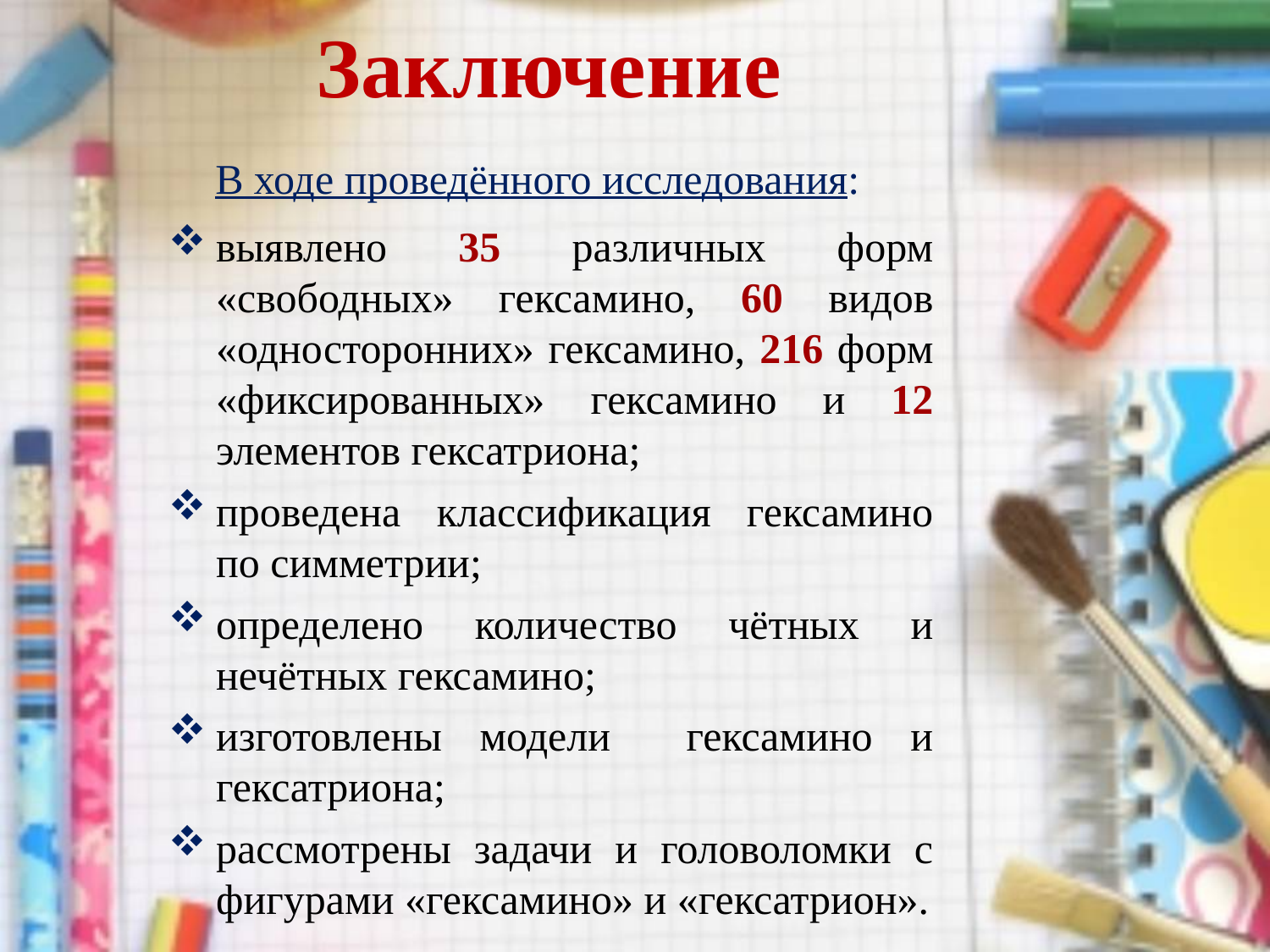

Заключение
В ходе проведённого исследования:
выявлено 35 различных форм «свободных» гексамино, 60 видов «односторонних» гексамино, 216 форм «фиксированных» гексамино и 12 элементов гексатриона;
проведена классификация гексамино по симметрии;
определено количество чётных и нечётных гексамино;
изготовлены модели  гексамино и гексатриона;
рассмотрены задачи и головоломки с фигурами «гексамино» и «гексатрион».